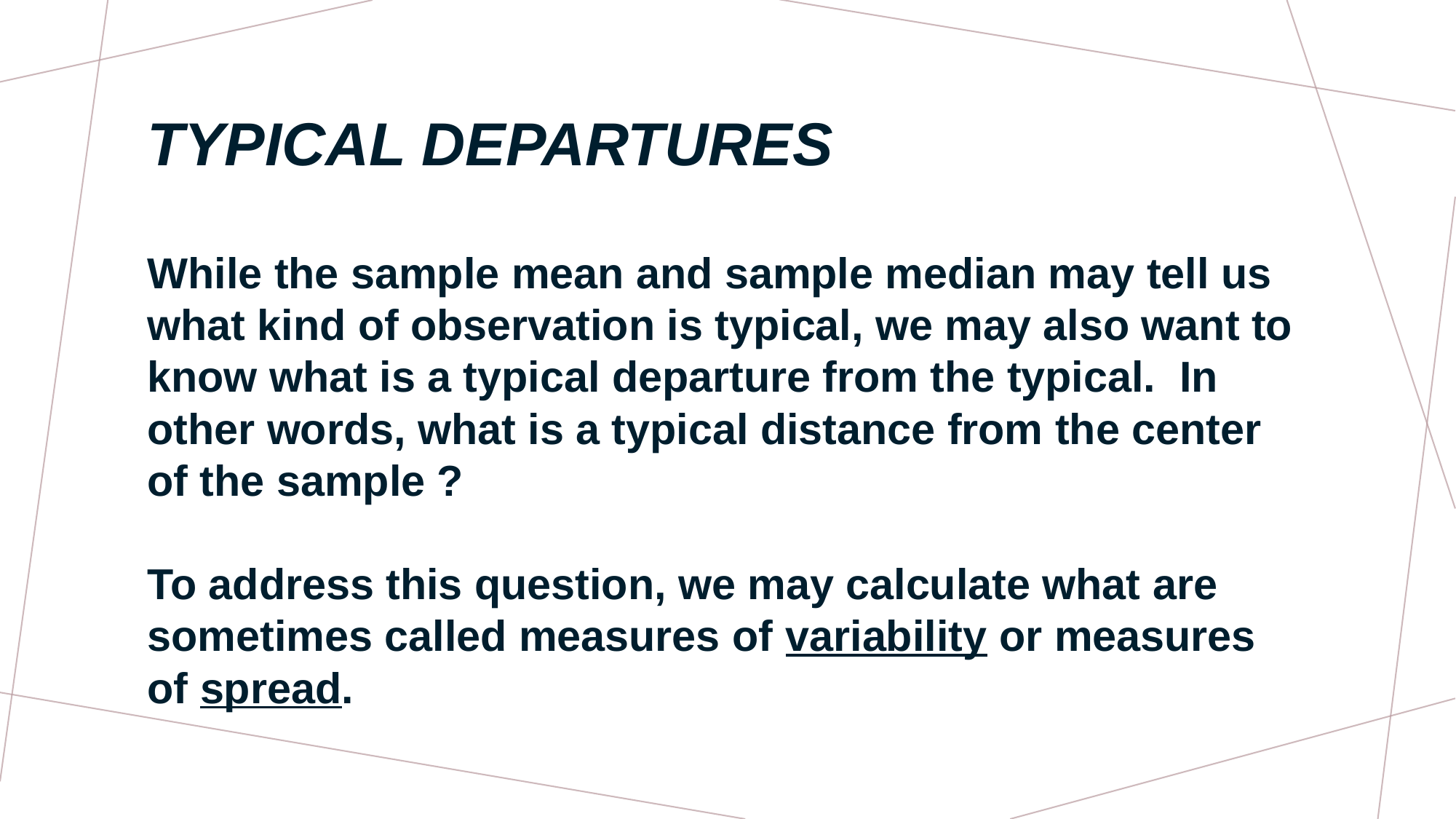

# TYPICAL DEPARTURES
While the sample mean and sample median may tell us what kind of observation is typical, we may also want to know what is a typical departure from the typical.  In other words, what is a typical distance from the center of the sample ?

To address this question, we may calculate what are sometimes called measures of variability or measures of spread.